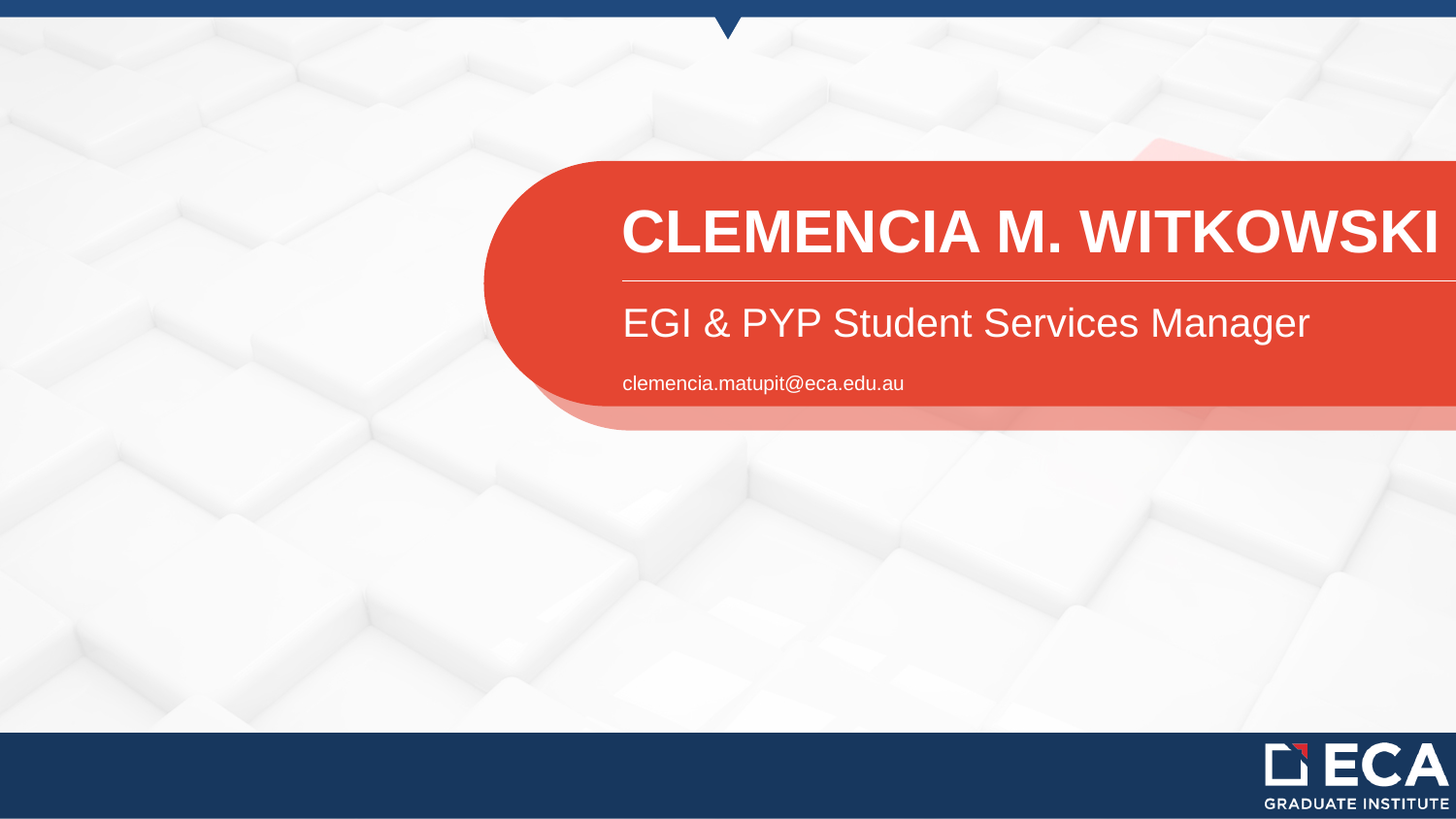

CLEMENCIA M. WITKOWSKI
EGI & PYP Student Services Manager
clemencia.matupit@eca.edu.au